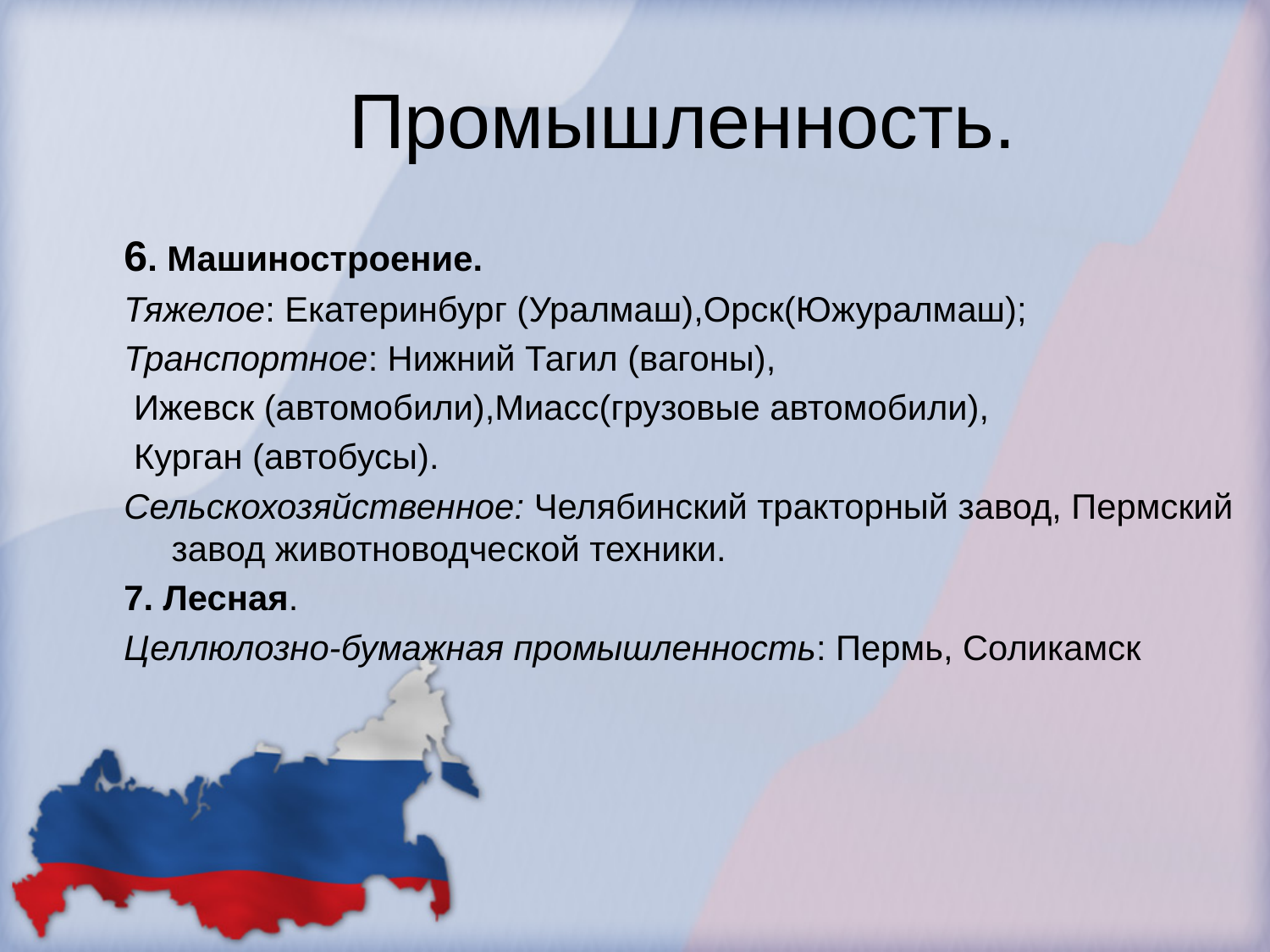

# Промышленность.
6. Машиностроение.
Тяжелое: Екатеринбург (Уралмаш),Орск(Южуралмаш);
Транспортное: Нижний Тагил (вагоны),
 Ижевск (автомобили),Миасс(грузовые автомобили),
 Курган (автобусы).
Сельскохозяйственное: Челябинский тракторный завод, Пермский завод животноводческой техники.
7. Лесная.
Целлюлозно-бумажная промышленность: Пермь, Соликамск